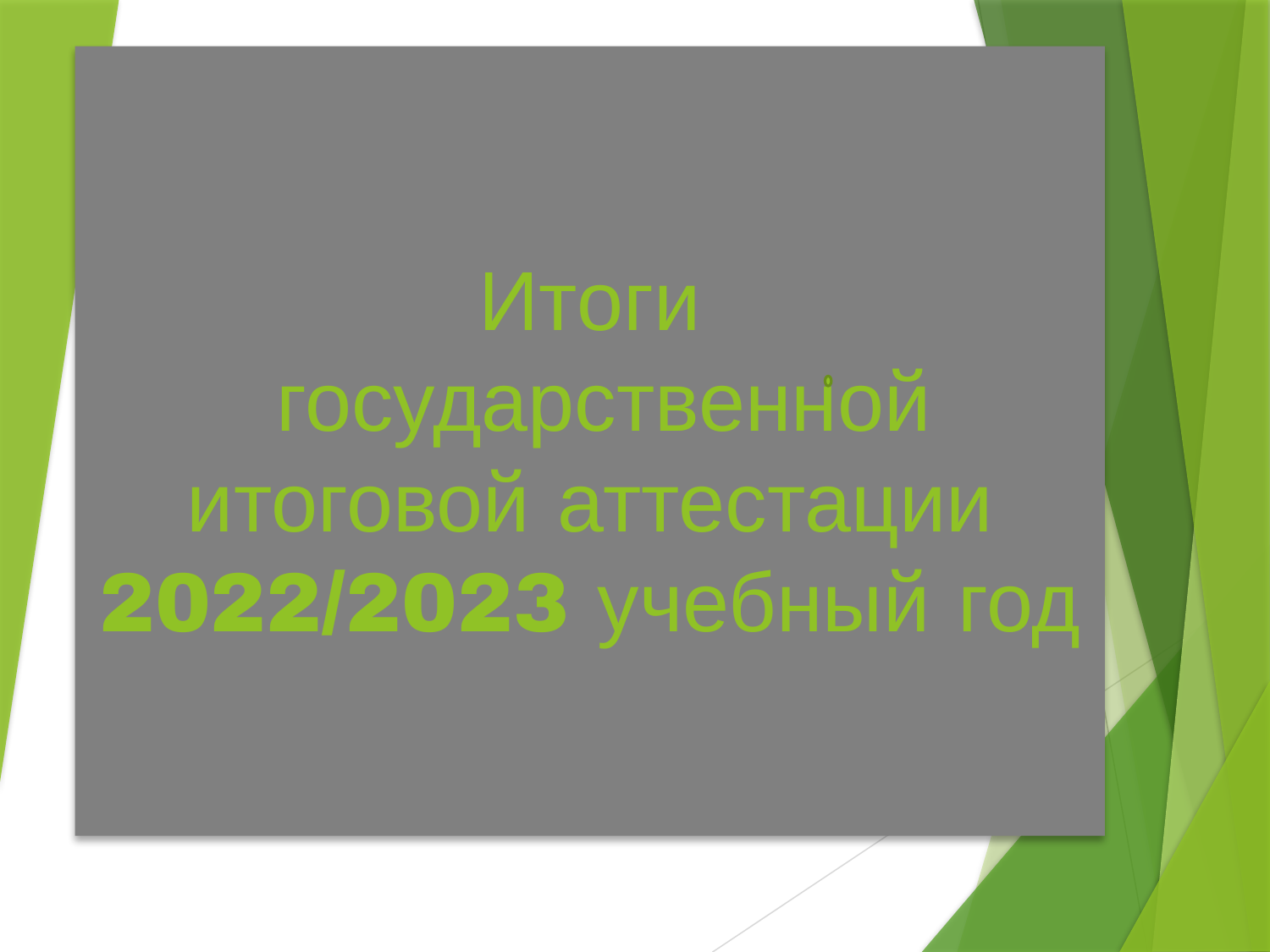

# Итоги государственной итоговой аттестации 2022/2023 учебный год